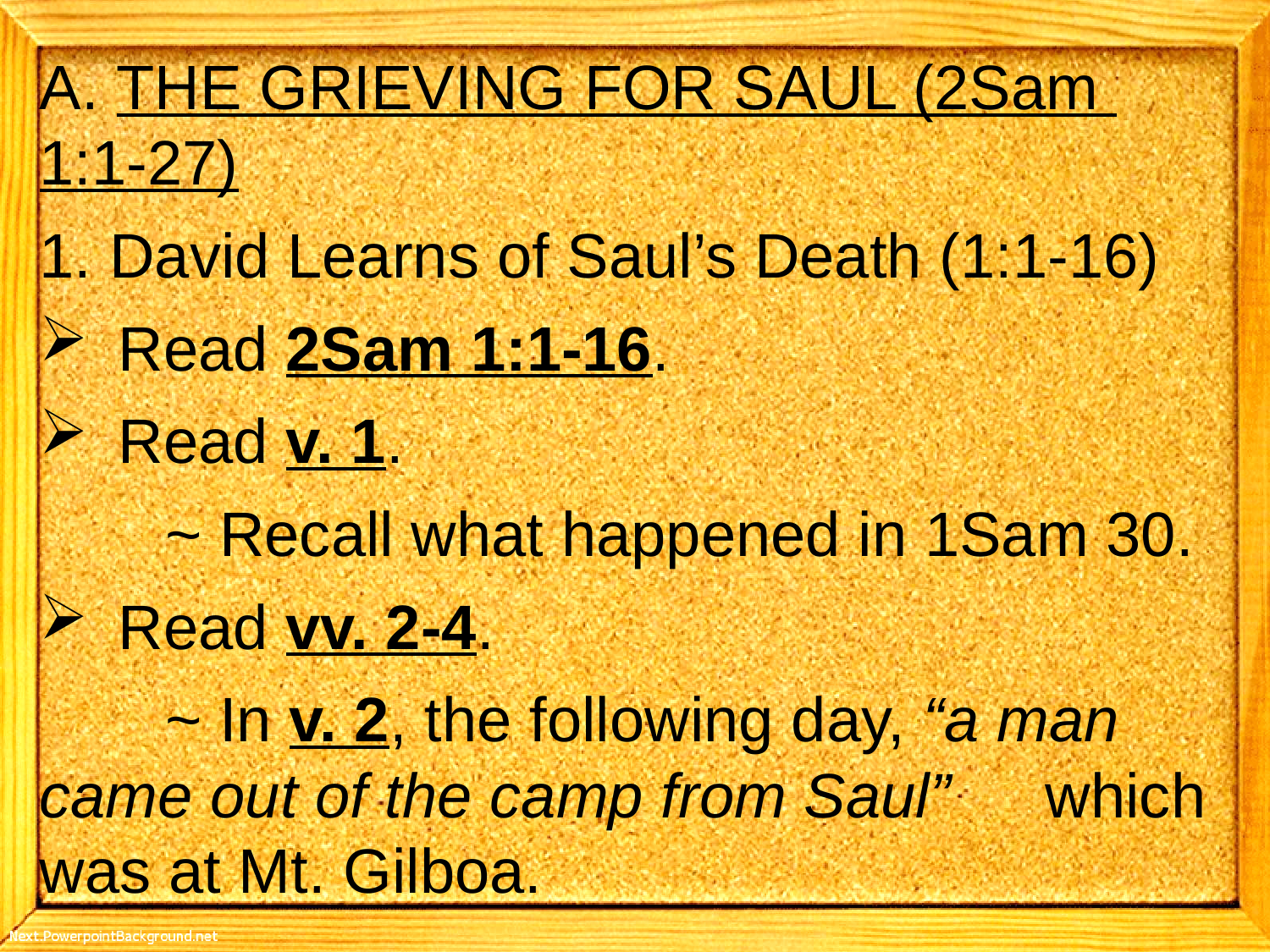

A. THE GRIEVING FOR SAUL (2Sam 	1:1-27)
1. David Learns of Saul’s Death (1:1-16)
Read 2Sam 1:1-16.
Read v. 1.
	~ Recall what happened in 1Sam 30.
Read vv. 2-4.
	~ In v. 2, the following day, “a man 			came out of the camp from Saul” 			which was at Mt. Gilboa.